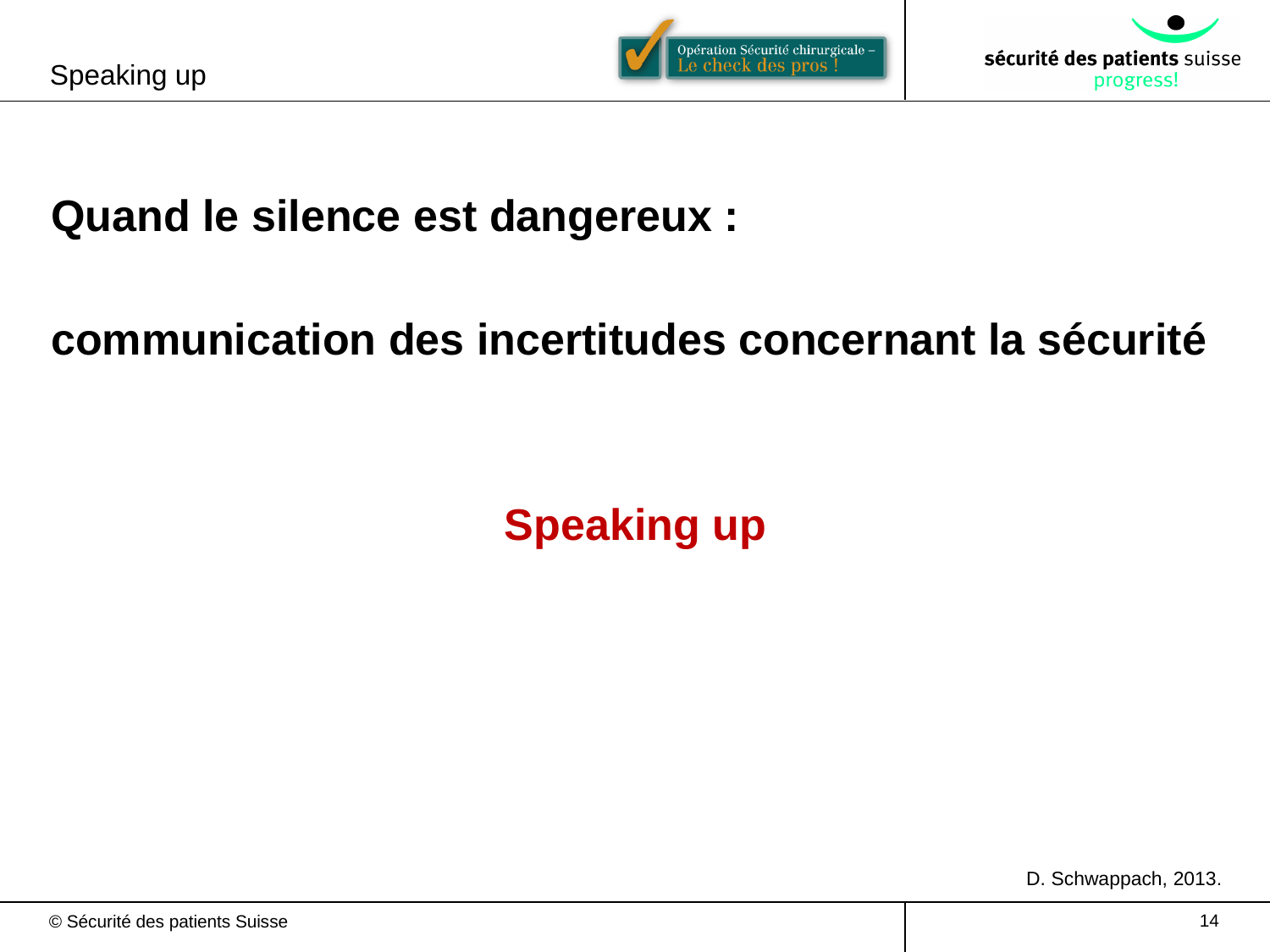

Speaking up

Quand le silence est dangereux :

communication des incertitudes concernant la sécurité

Speaking up
D. Schwappach, 2013.
14
© Sécurité des patients Suisse